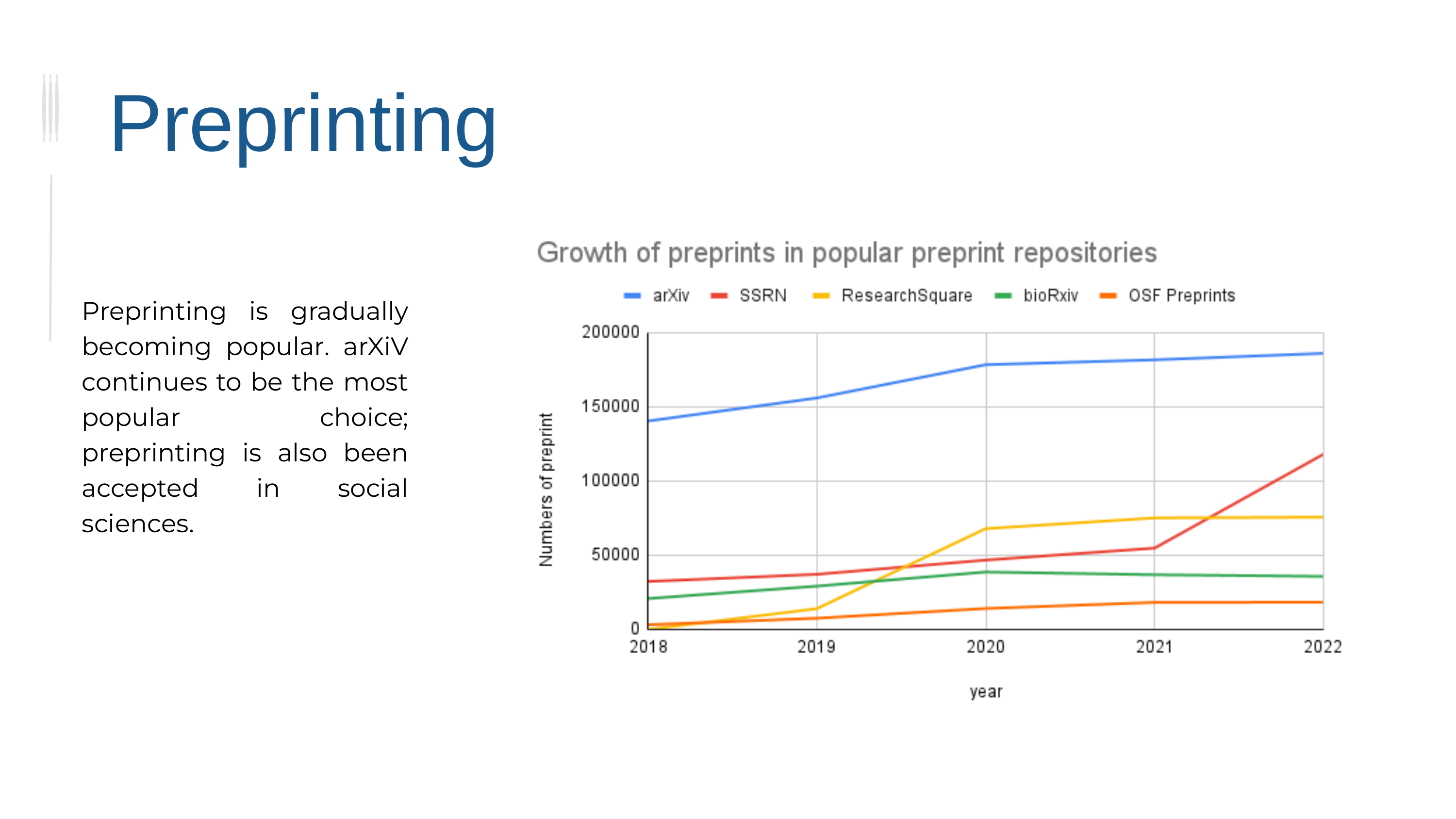

Preprinting

Preprinting is gradually becoming popular. arXiV continues to be the most popular choice; preprinting is also been accepted in social sciences.